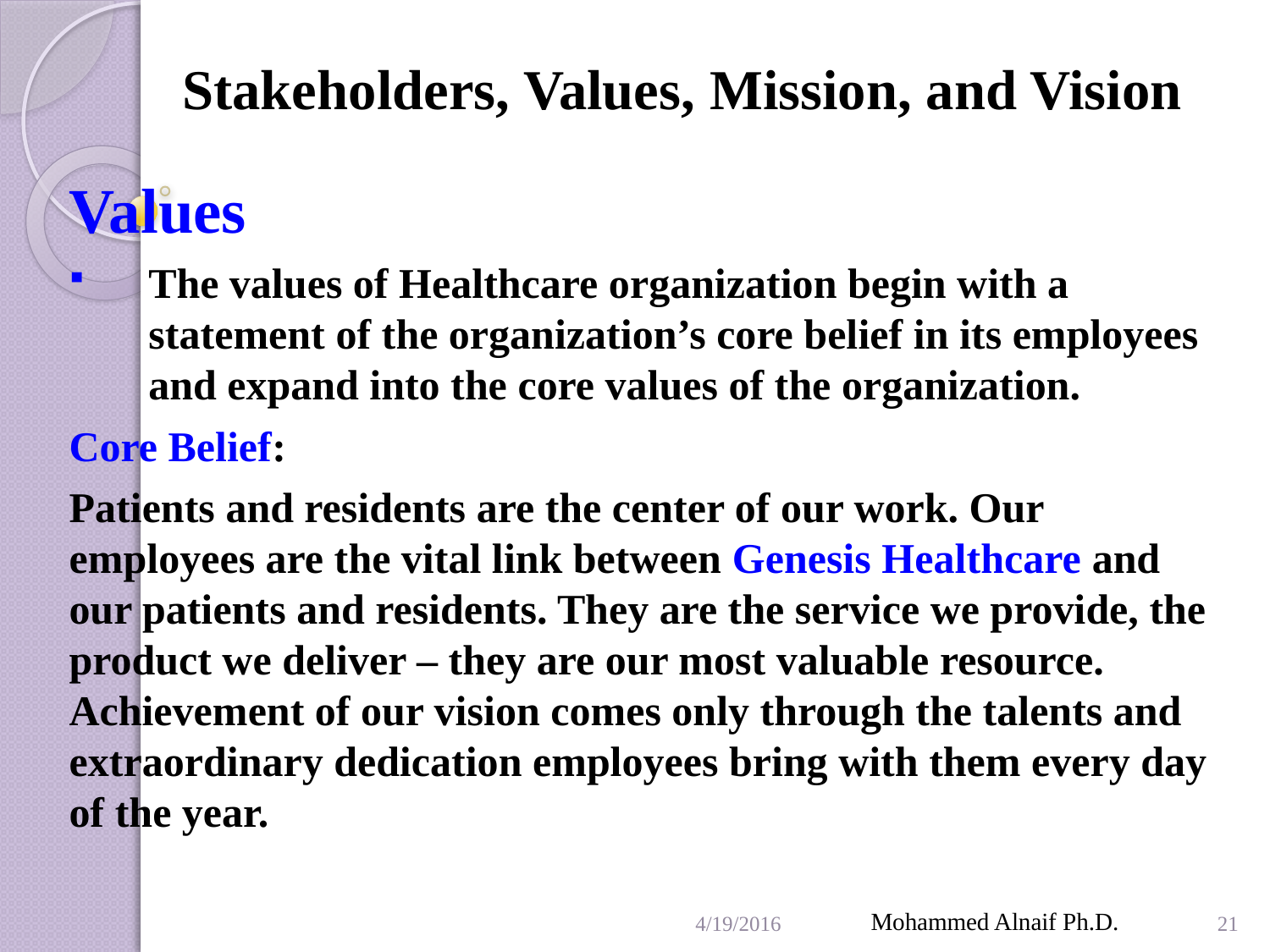

# Stakeholders, Values, Mission, and Vision
Values
The values of Healthcare organization begin with a statement of the organization’s core belief in its employees and expand into the core values of the organization.
Core Belief:
Patients and residents are the center of our work. Our employees are the vital link between Genesis Healthcare and our patients and residents. They are the service we provide, the product we deliver – they are our most valuable resource. Achievement of our vision comes only through the talents and extraordinary dedication employees bring with them every day of the year.
4/19/2016
Mohammed Alnaif Ph.D.
21